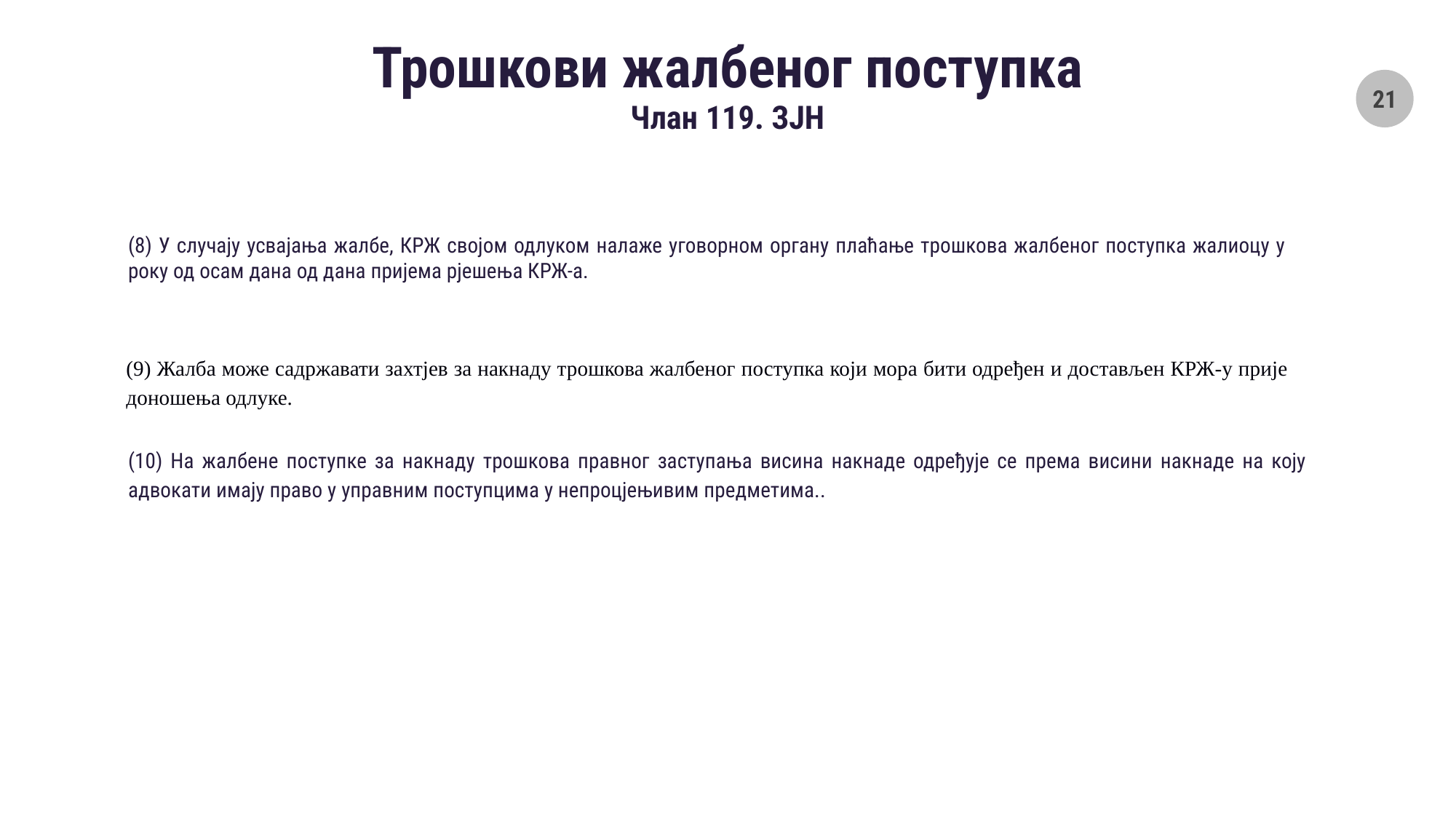

# Трошкови жалбеног поступка
Члан 119. ЗЈН
(8) У случају усвајања жалбе, КРЖ својом одлуком налаже уговорном органу плаћање трошкова жалбеног поступка жалиоцу у року од осам дана од дана пријема рјешења КРЖ-а.
(9) Жалба може садржавати захтјев за накнаду трошкова жалбеног поступка који мора бити одређен и достављен КРЖ-у прије доношења одлуке.
(10) На жалбене поступке за накнаду трошкова правног заступања висина накнаде одређује се према висини накнаде на коју адвокати имају право у управним поступцима у непроцјењивим предметима..